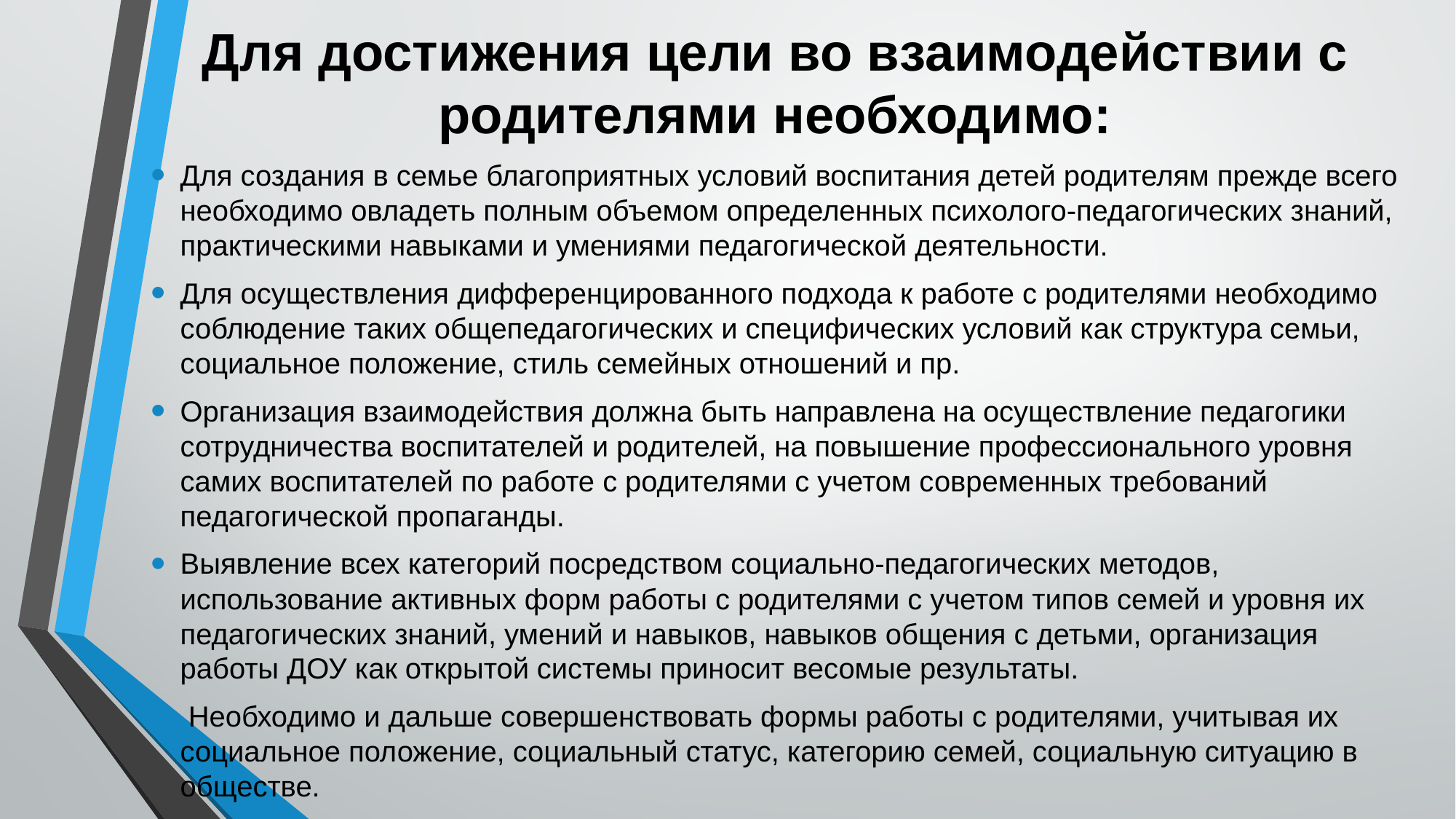

# Для достижения цели во взаимодействии с родителями необходимо:
Для создания в семье благоприятных условий воспитания детей родителям прежде всего необходимо овладеть полным объемом определенных психолого-педагогических знаний, практическими навыками и умениями педагогической деятельности.
Для осуществления дифференцированного подхода к работе с родителями необходимо соблюдение таких общепедагогических и специфических условий как структура семьи, социальное положение, стиль семейных отношений и пр.
Организация взаимодействия должна быть направлена на осуществление педагогики сотрудничества воспитателей и родителей, на повышение профессионального уровня самих воспитателей по работе с родителями с учетом современных требований педагогической пропаганды.
Выявление всех категорий посредством социально-педагогических методов, использование активных форм работы с родителями с учетом типов семей и уровня их педагогических знаний, умений и навыков, навыков общения с детьми, организация работы ДОУ как открытой системы приносит весомые результаты.
 Необходимо и дальше совершенствовать формы работы с родителями, учитывая их социальное положение, социальный статус, категорию семей, социальную ситуацию в обществе.